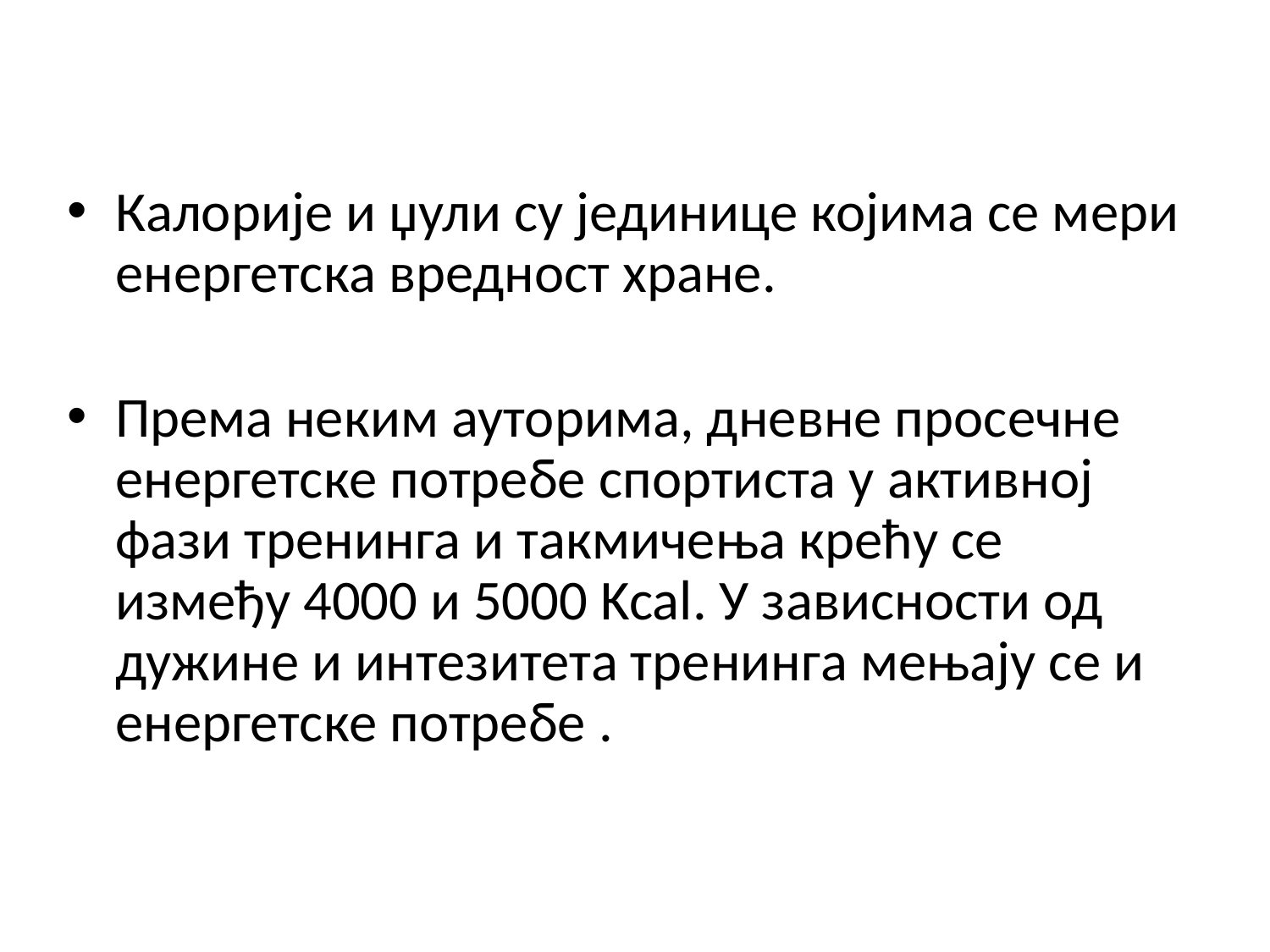

Калорије и џули су јединице којима се мери енергетска вредност хране.

Према неким ауторима, дневне просечне енергетске потребе спортиста у активној фази тренинга и такмичења крећу се између 4000 и 5000 Kcal. У зависности од дужине и интезитета тренинга мењају се и енергетске потребе .